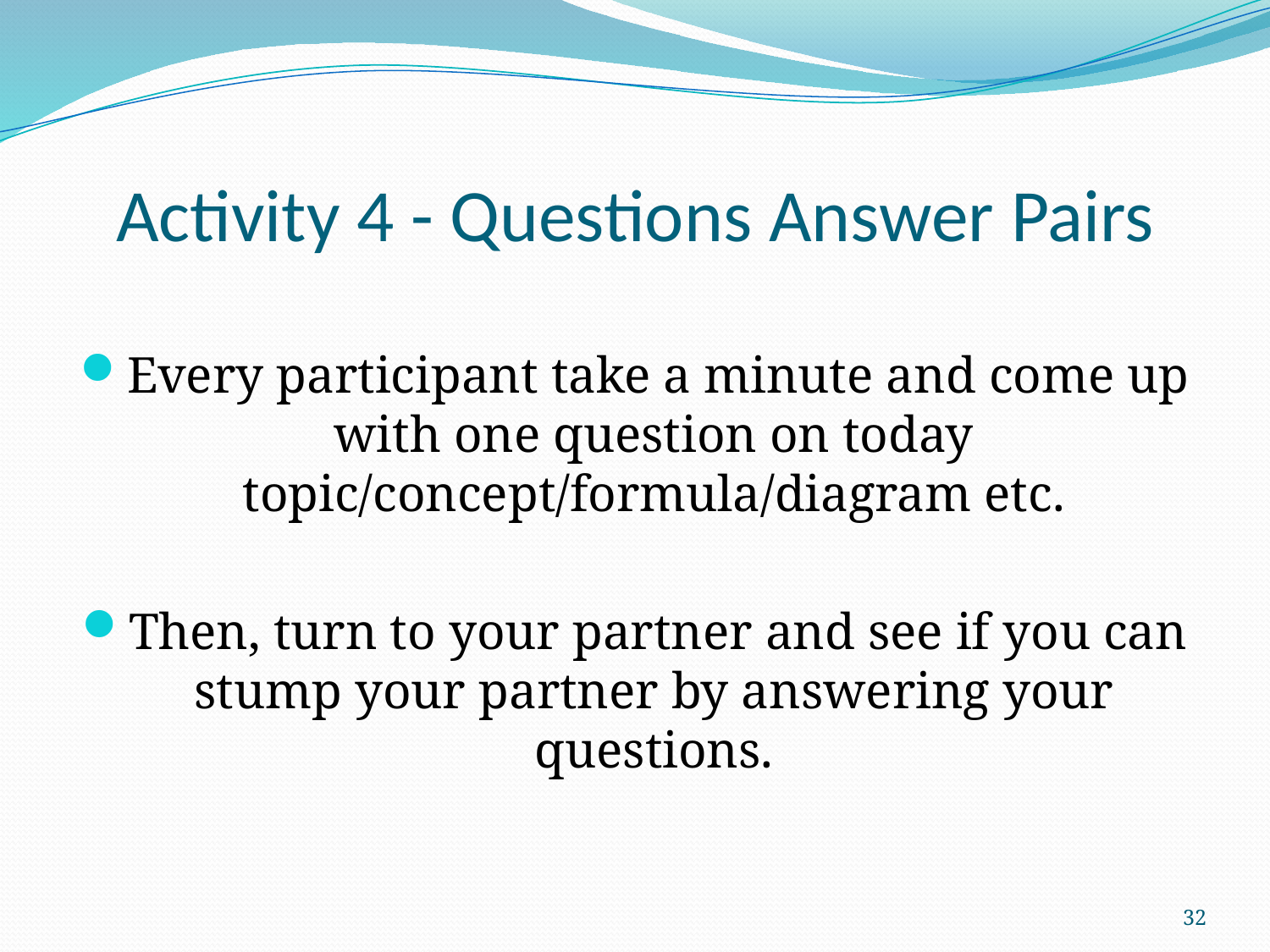

# Activity 4 - Questions Answer Pairs

Every participant take a minute and come up with one question on today topic/concept/formula/diagram etc.

Then, turn to your partner and see if you can stump your partner by answering your questions.
32